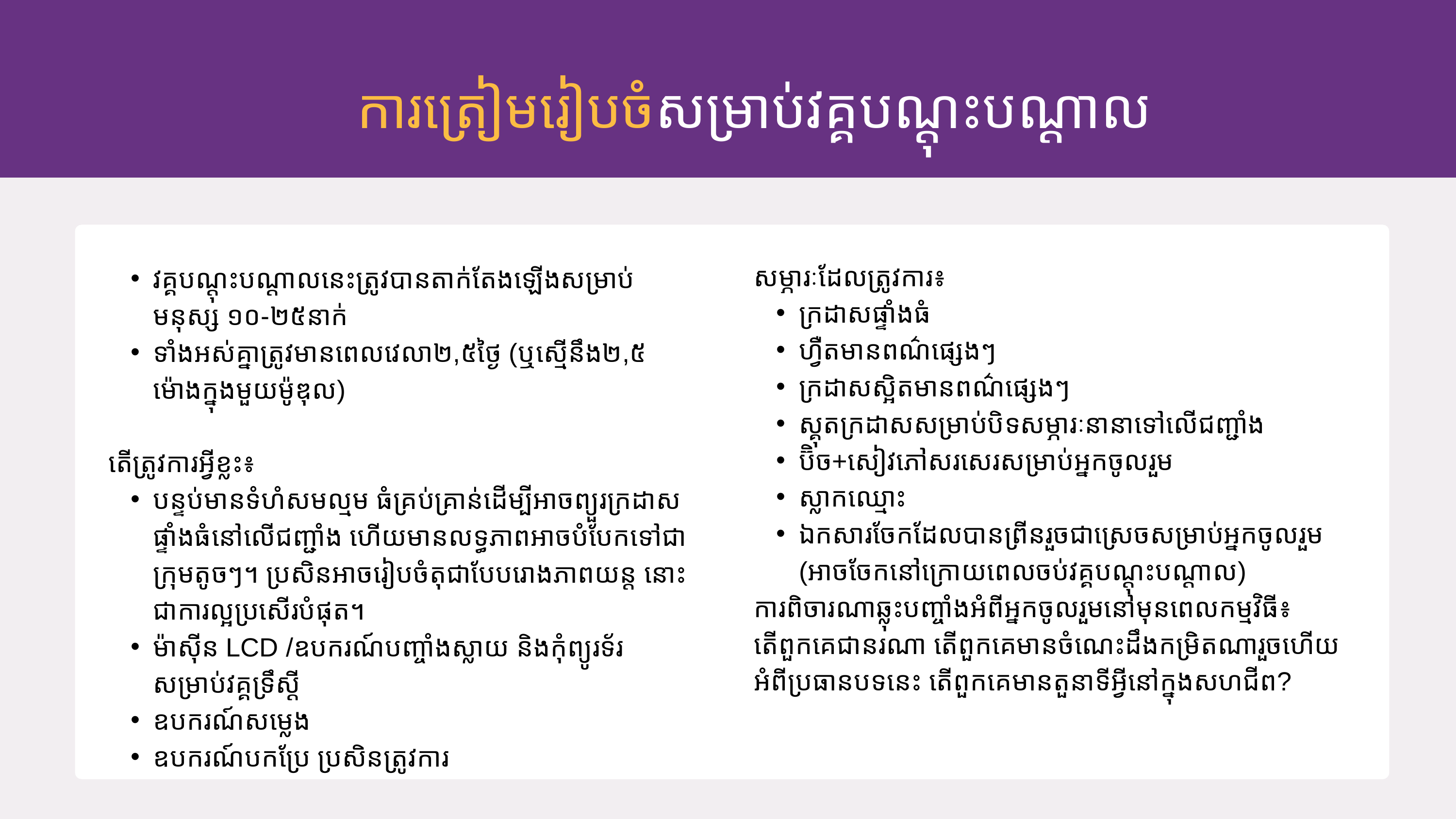

ការត្រៀមរៀបចំ​សម្រាប់​វគ្គបណ្ដុះបណ្ដាល

សម្ភារៈដែល​​ត្រូវការ​៖
ក្រដាសផ្ទាំងធំ
ហ្វឺតមានពណ៌ផ្សេងៗ​
ក្រដាសស្អិតមានពណ៌ផ្សេងៗ​
ស្គុត​ក្រដាស​សម្រាប់​បិទសម្ភារៈនានាទៅលើ​ជញ្ជាំង
ប៊ិច+​សៀវភៅ​សរសេរ​សម្រាប់​អ្នកចូលរួម​
ស្លាកឈ្មោះ​
ឯកសារចែក​ដែលបាន​ព្រីន​រួចជាស្រេចសម្រាប់​អ្នកចូលរួម​​ (អាចចែក​នៅក្រោយ​ពេល​ចប់​វគ្គ​បណ្ដុះបណ្ដាល)
ការពិចារណា​ឆ្លុះបញ្ចាំងអំ​​ពីអ្នកចូលរួមនៅមុន​ពេល​កម្មវិធី៖
តើ​ពួកគេ​ជានរណា តើពួកគេមាន​ចំណេះដឹងកម្រិតណារួចហើយអំពីប្រធាន​បទនេះ តើពួកគេមាន​តួនាទីអ្វីនៅក្នុងសហជីព​?

វគ្គបណ្ដុះបណ្ដាល​នេះ​ត្រូវបាន​តាក់​តែង​ឡើង​សម្រាប់​មនុស្ស​ ១០-២៥នាក់
ទាំងអស់​គ្នា​ត្រូវមានពេលវេលា​២,៥ថ្ងៃ​ (ឬស្មើនឹង​២,៥ ម៉ោង​ក្នុង​​មួយ​ម៉ូឌុល)

តើ​ត្រូវការអ្វីខ្លះ៖
បន្ទប់​មានទំហំសមល្មម​ ធំ​គ្រប់​គ្រាន់​ដើម្បី​អាច​ព្យួរ​ក្រដាស​ផ្ទាំង​ធំ​នៅលើជញ្ជាំង​ ហើយ​មានលទ្ធភាពអាច​បំបែក​ទៅជាក្រុមតូច​ៗ។ ប្រសិន​​អាច​រៀប​ចំ​តុជា​បែប​រោងភាពយន្ត ​នោះជាការល្អប្រសើរបំផុត។
ម៉ាស៊ីន LCD /ឧបករណ៍បញ្ចាំង​ស្លាយ​ និងកុំព្យូរទ័រ​សម្រាប់​​វគ្គទ្រឹស្ដី​
ឧបករណ៍​សម្លេង​
ឧបករណ៍​បកប្រែ ​ប្រសិន​ត្រូវការ​